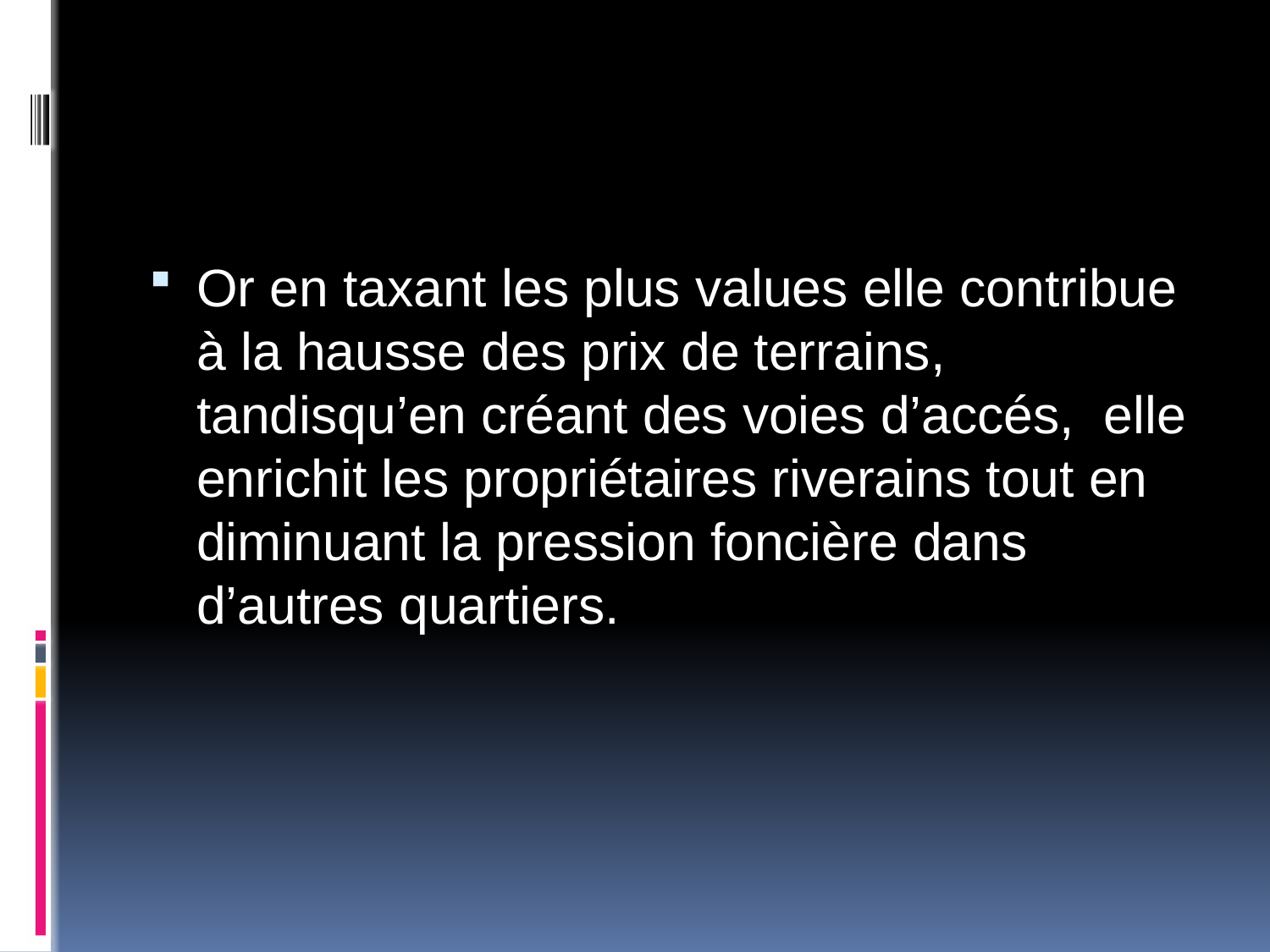

#
Or en taxant les plus values elle contribue à la hausse des prix de terrains, tandisqu’en créant des voies d’accés,  elle enrichit les propriétaires riverains tout en diminuant la pression foncière dans d’autres quartiers.